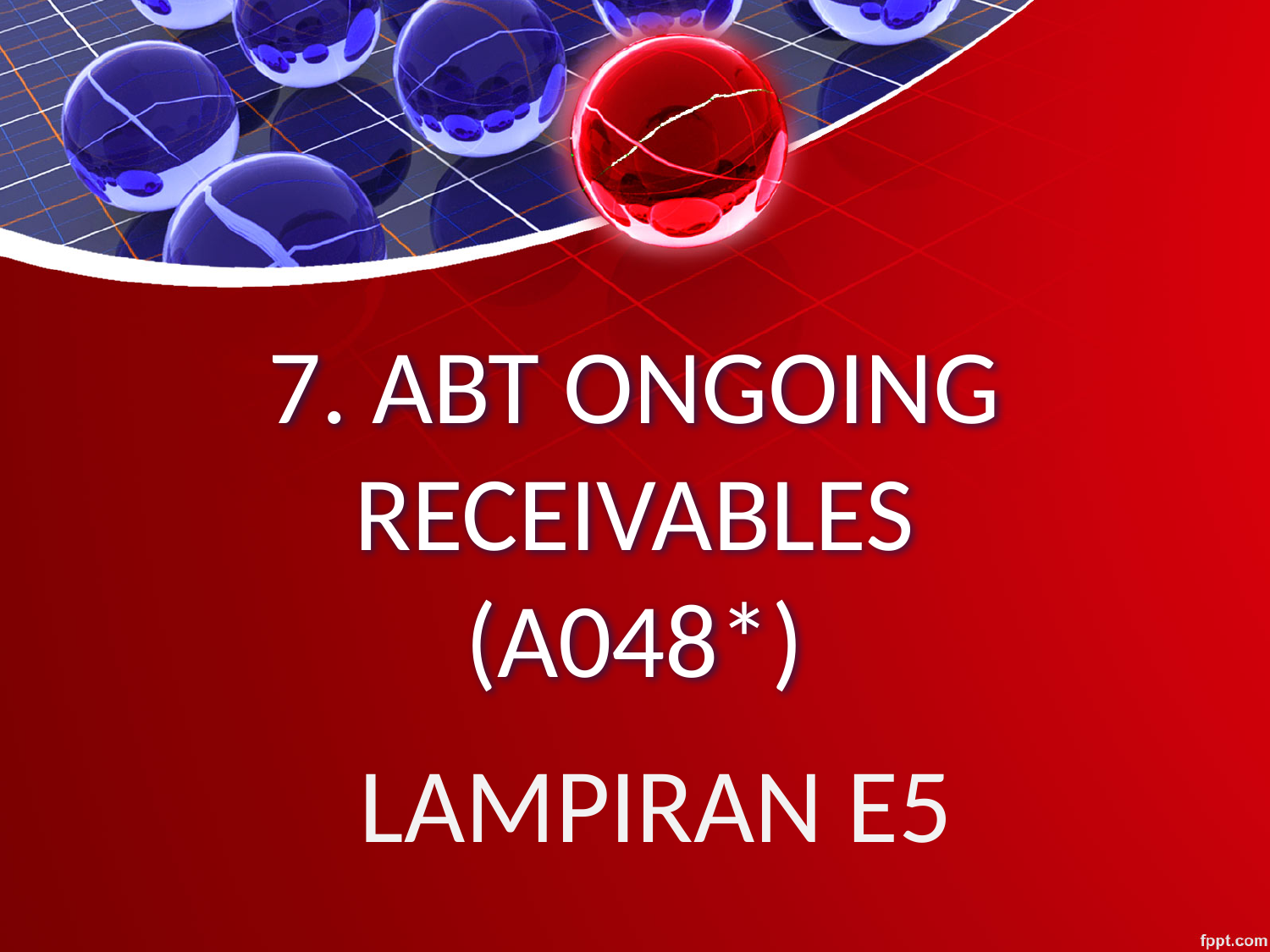

# 7. ABT ONGOING RECEIVABLES (A048*)
LAMPIRAN E5